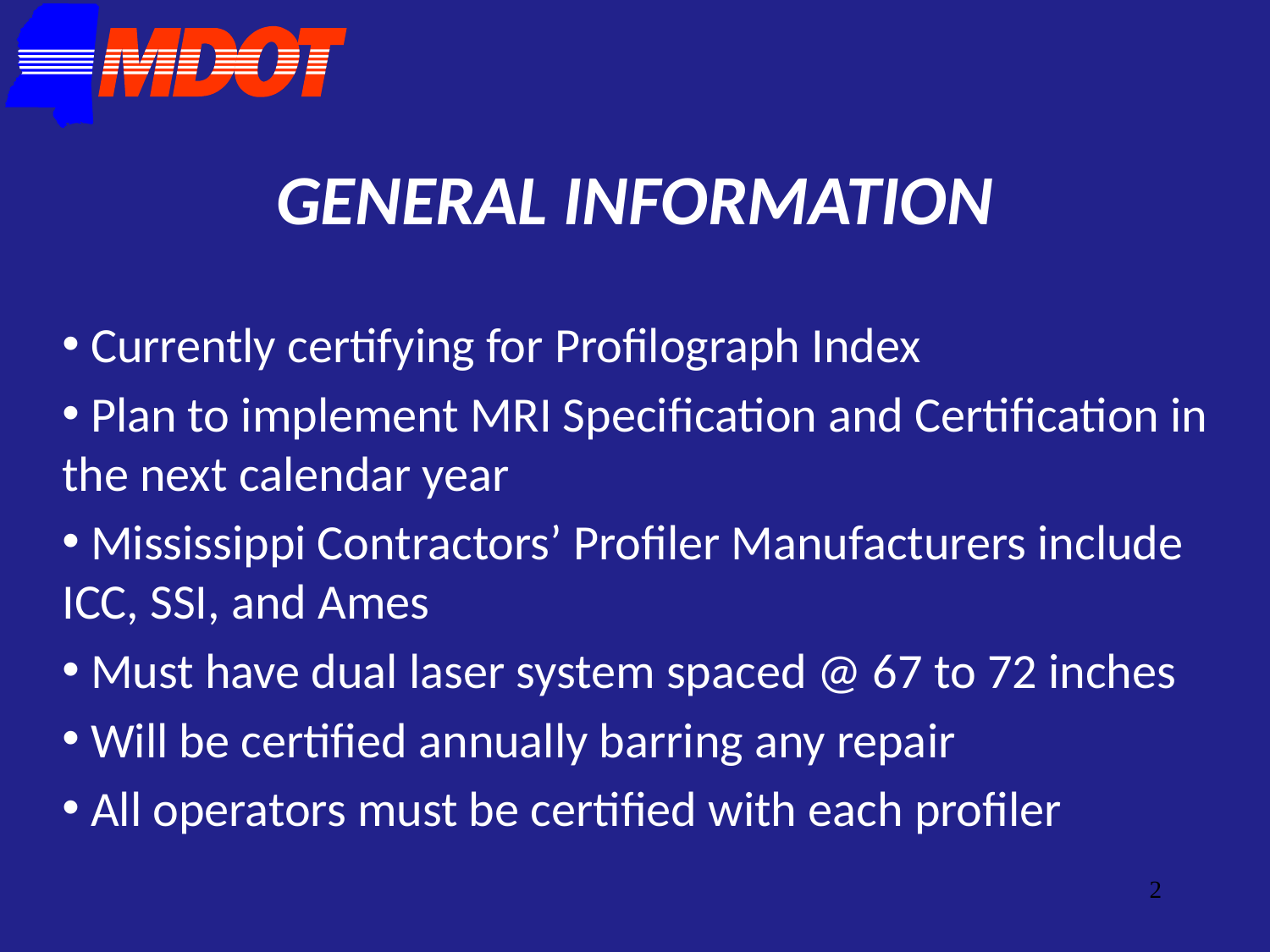

# General information
 Currently certifying for Profilograph Index
 Plan to implement MRI Specification and Certification in the next calendar year
 Mississippi Contractors’ Profiler Manufacturers include  ICC, SSI, and Ames
 Must have dual laser system spaced @ 67 to 72 inches
 Will be certified annually barring any repair
 All operators must be certified with each profiler
2